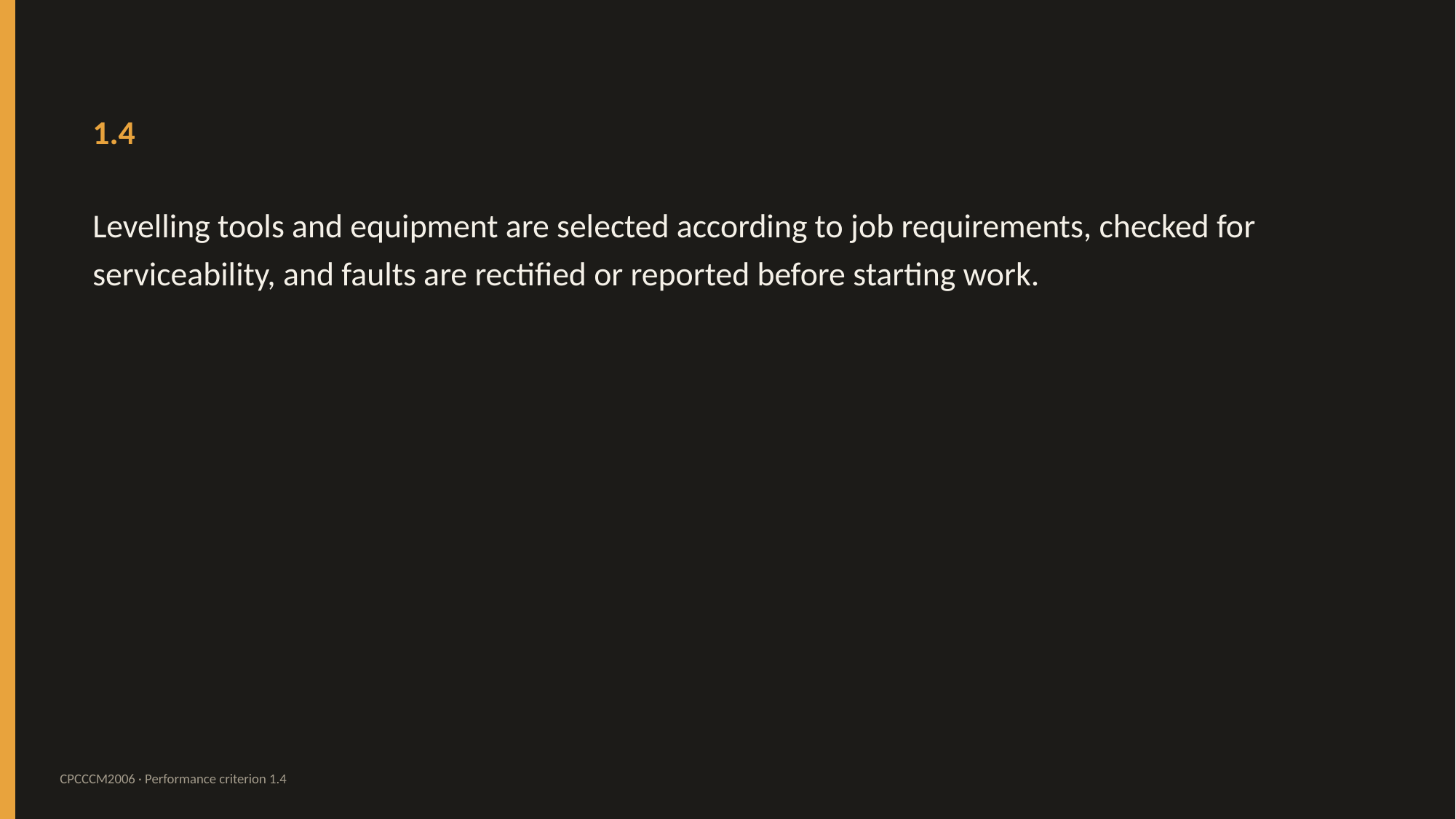

1.4
Levelling tools and equipment are selected according to job requirements, checked for serviceability, and faults are rectified or reported before starting work.
CPCCCM2006 · Performance criterion 1.4